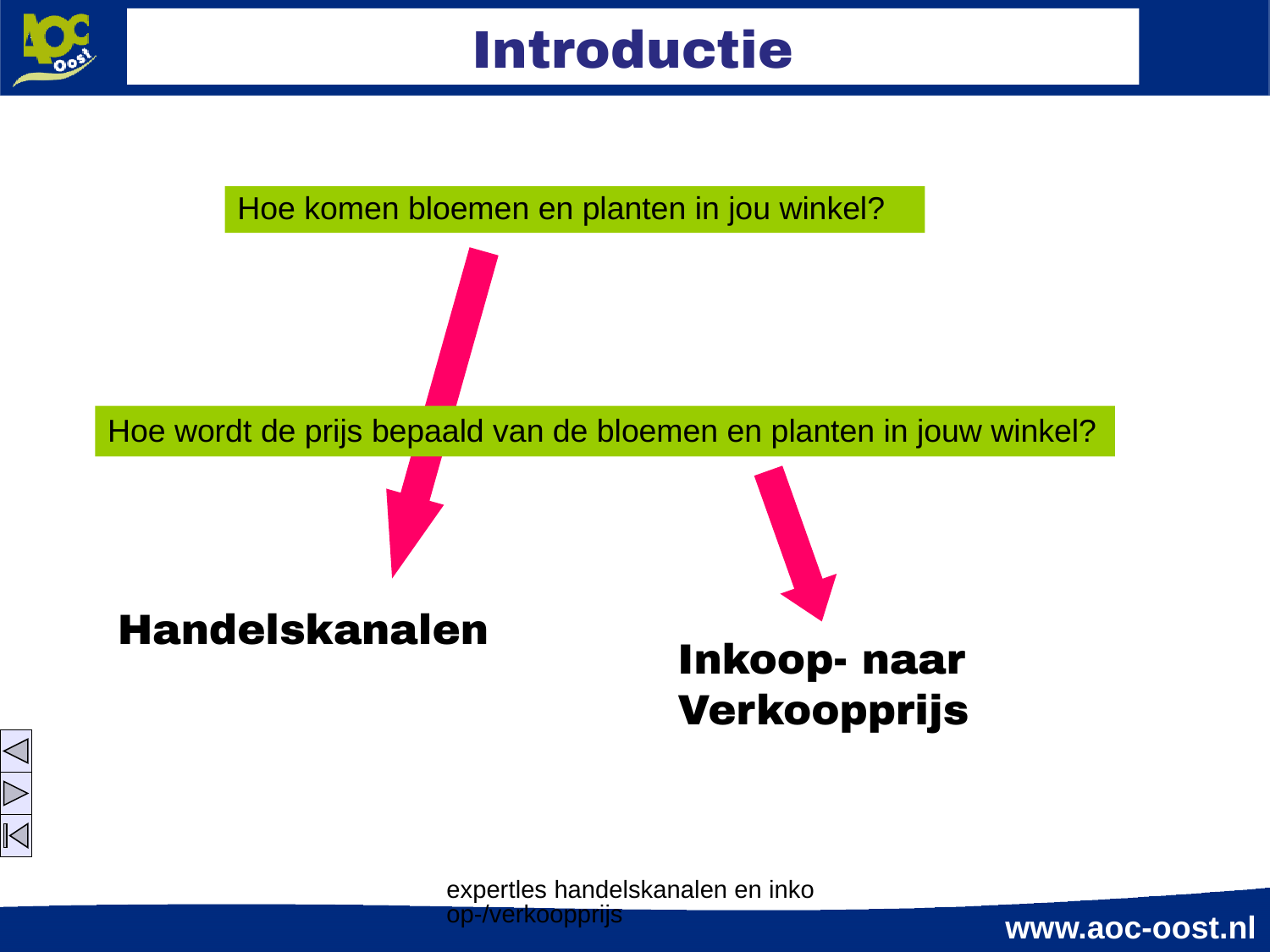

# Introductie
Hoe komen bloemen en planten in jou winkel?

Hoe wordt de prijs bepaald van de bloemen en planten in jouw winkel?

Handelskanalen

Inkoop- naar Verkoopprijs
expertles handelskanalen en inkoop-/verkoopprijs